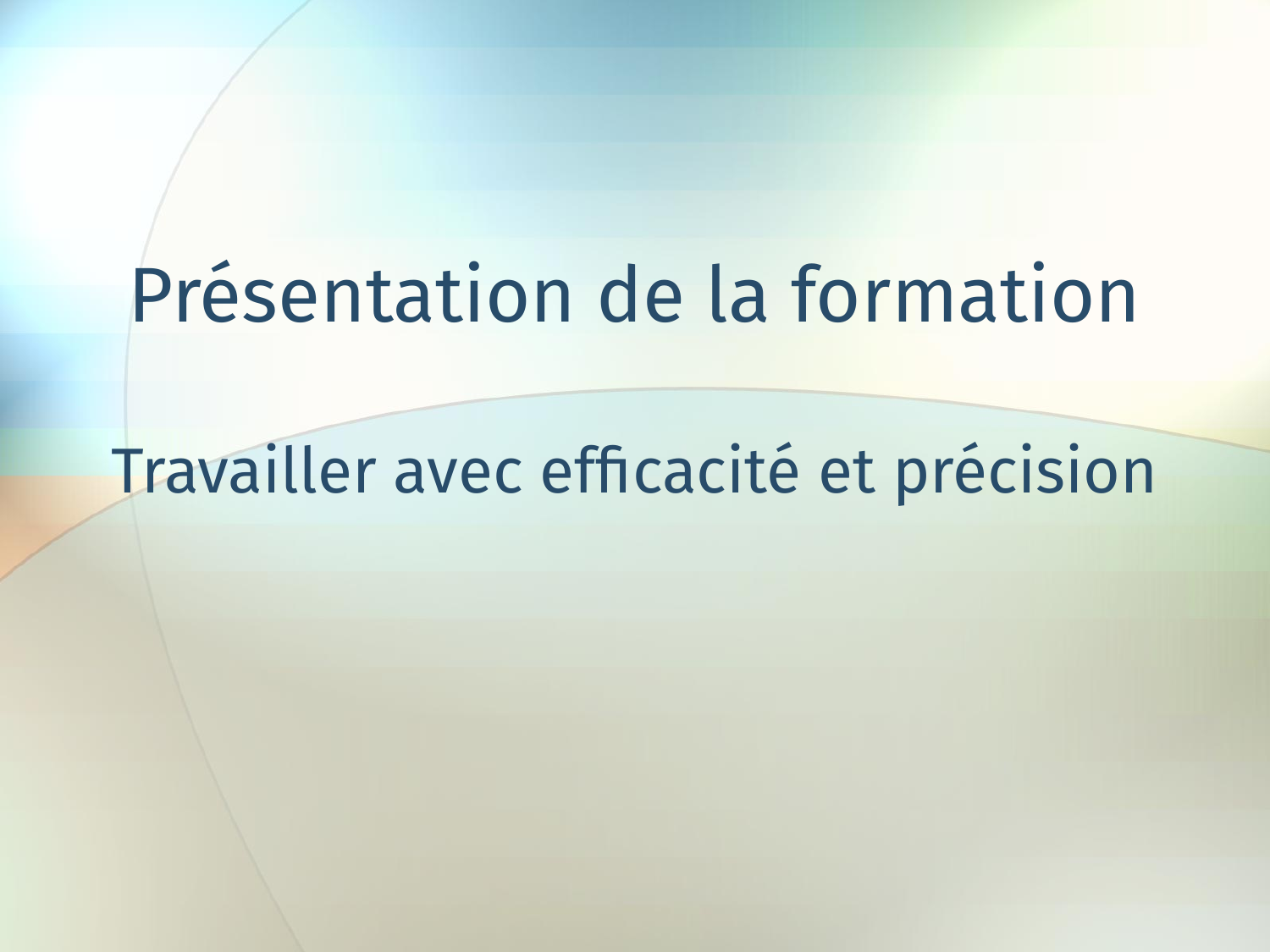

# Présentation de la formation
Travailler avec efficacité et précision